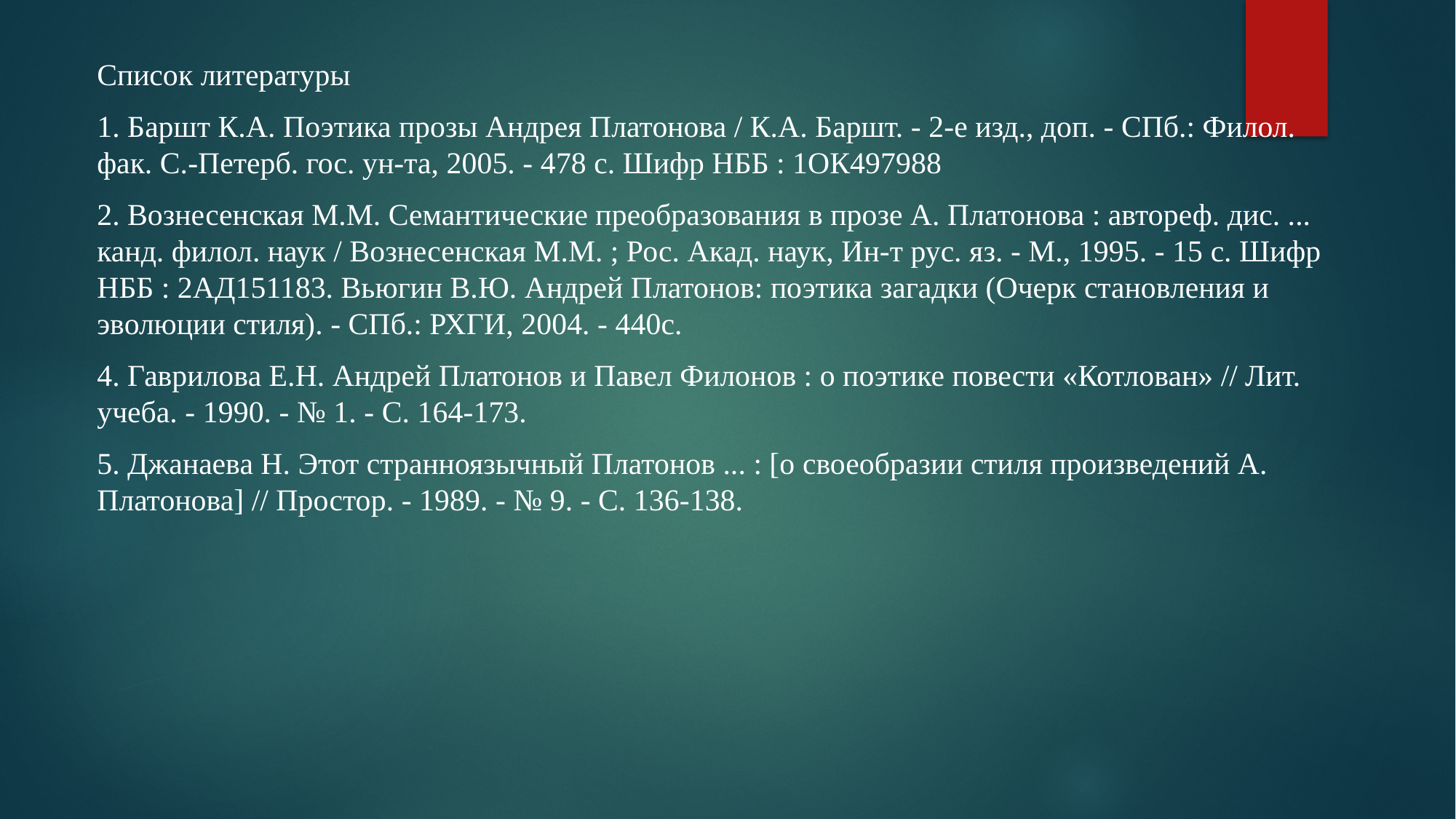

Список литературы
1. Баршт К.А. Поэтика прозы Андрея Платонова / К.А. Баршт. - 2-е изд., доп. - СПб.: Филол. фак. С.-Петерб. гос. ун-та, 2005. - 478 с. Шифр НББ : 1ОК497988
2. Вознесенская М.М. Семантические преобразования в прозе А. Платонова : автореф. дис. ... канд. филол. наук / Вознесенская М.М. ; Рос. Акад. наук, Ин-т рус. яз. - М., 1995. - 15 с. Шифр НББ : 2АД151183. Вьюгин В.Ю. Андрей Платонов: поэтика загадки (Очерк становления и эволюции стиля). - СПб.: РХГИ, 2004. - 440с.
4. Гаврилова Е.Н. Андрей Платонов и Павел Филонов : о поэтике повести «Котлован» // Лит. учеба. - 1990. - № 1. - С. 164-173.
5. Джанаева Н. Этот странноязычный Платонов ... : [о своеобразии стиля произведений А. Платонова] // Простор. - 1989. - № 9. - С. 136-138.